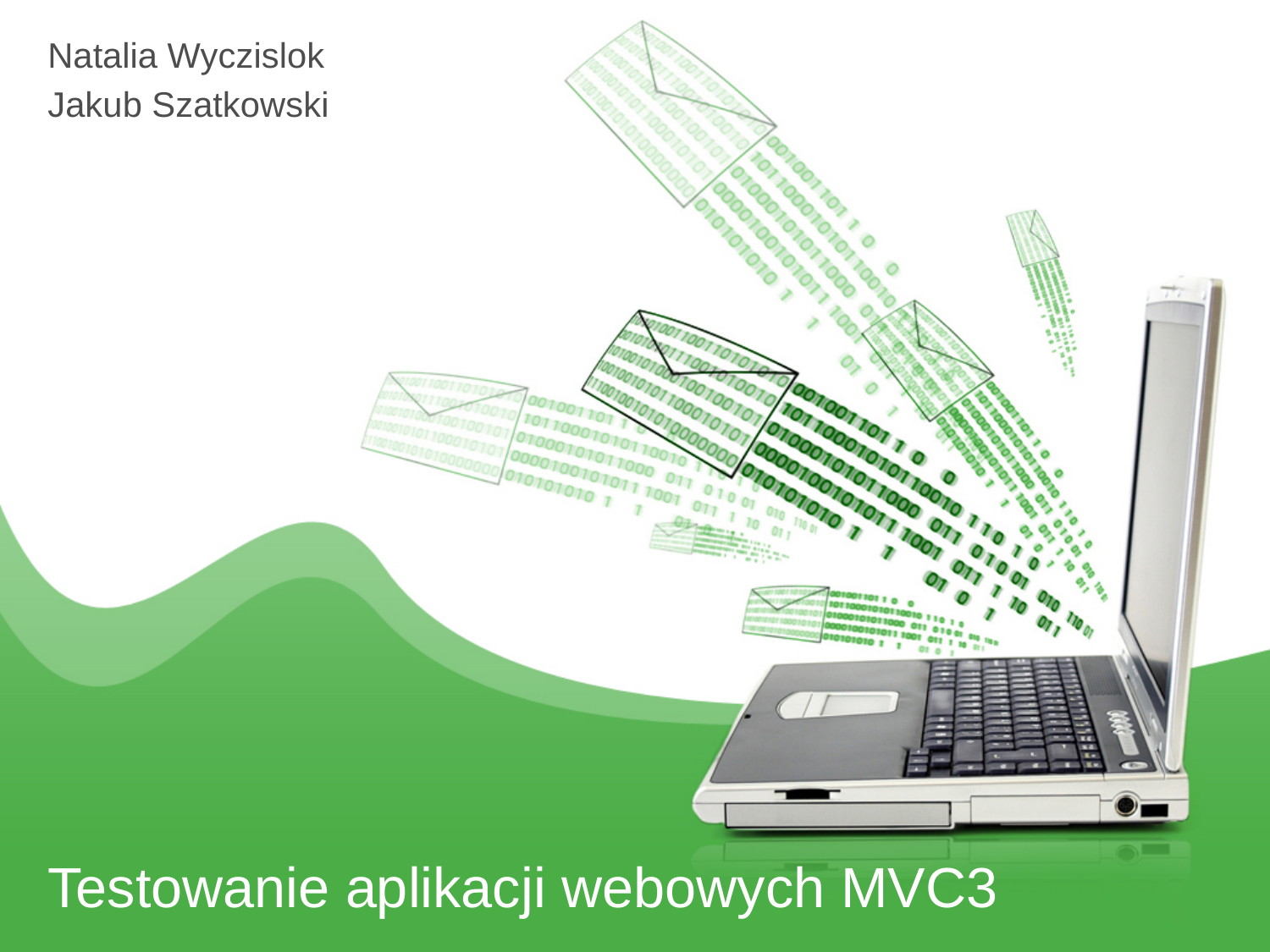

Natalia Wyczislok
Jakub Szatkowski

# Testowanie aplikacji webowych MVC3